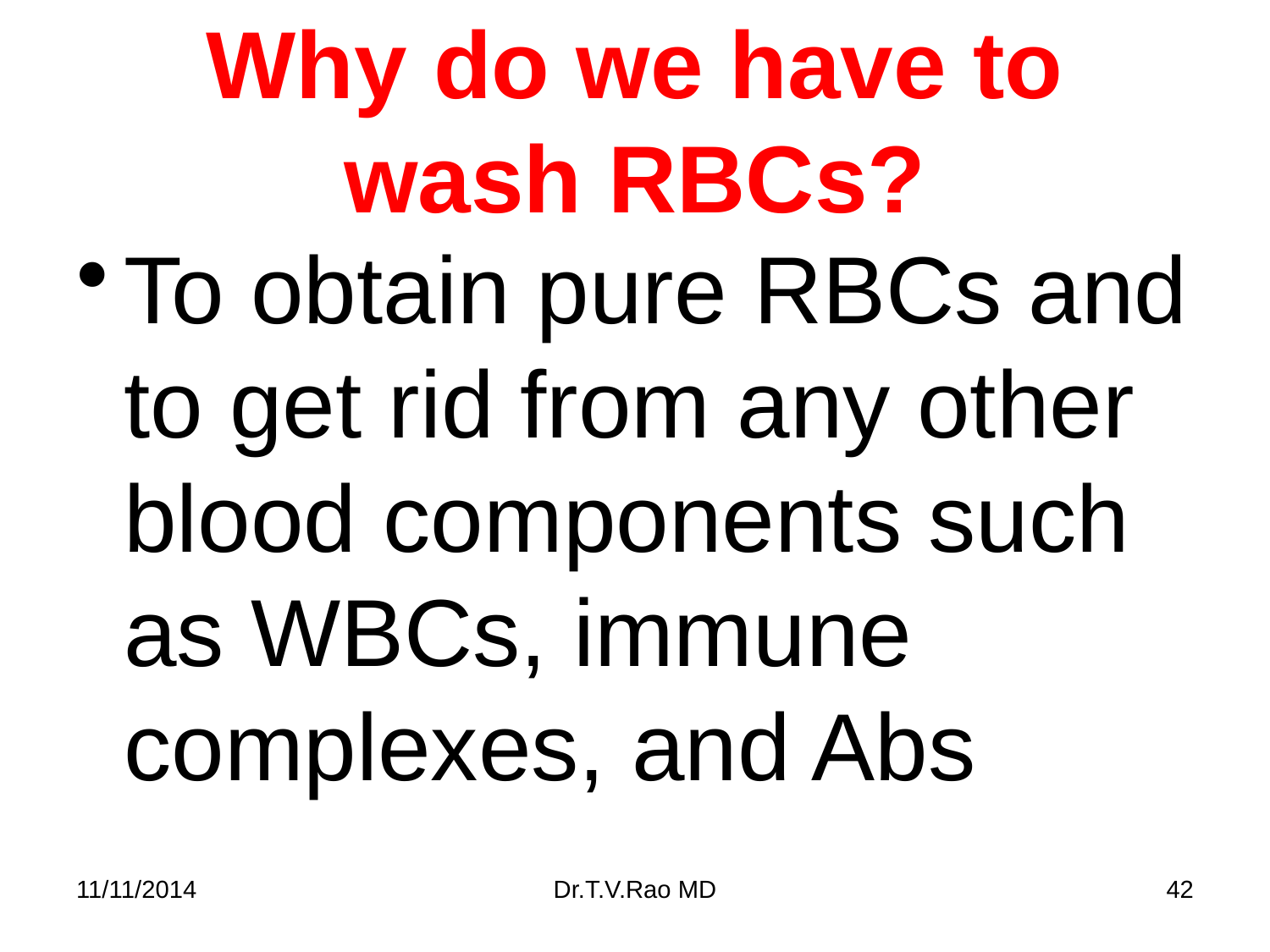

# Why do we have to wash RBCs?
To obtain pure RBCs and to get rid from any other blood components such as WBCs, immune complexes, and Abs
11/11/2014
Dr.T.V.Rao MD
42